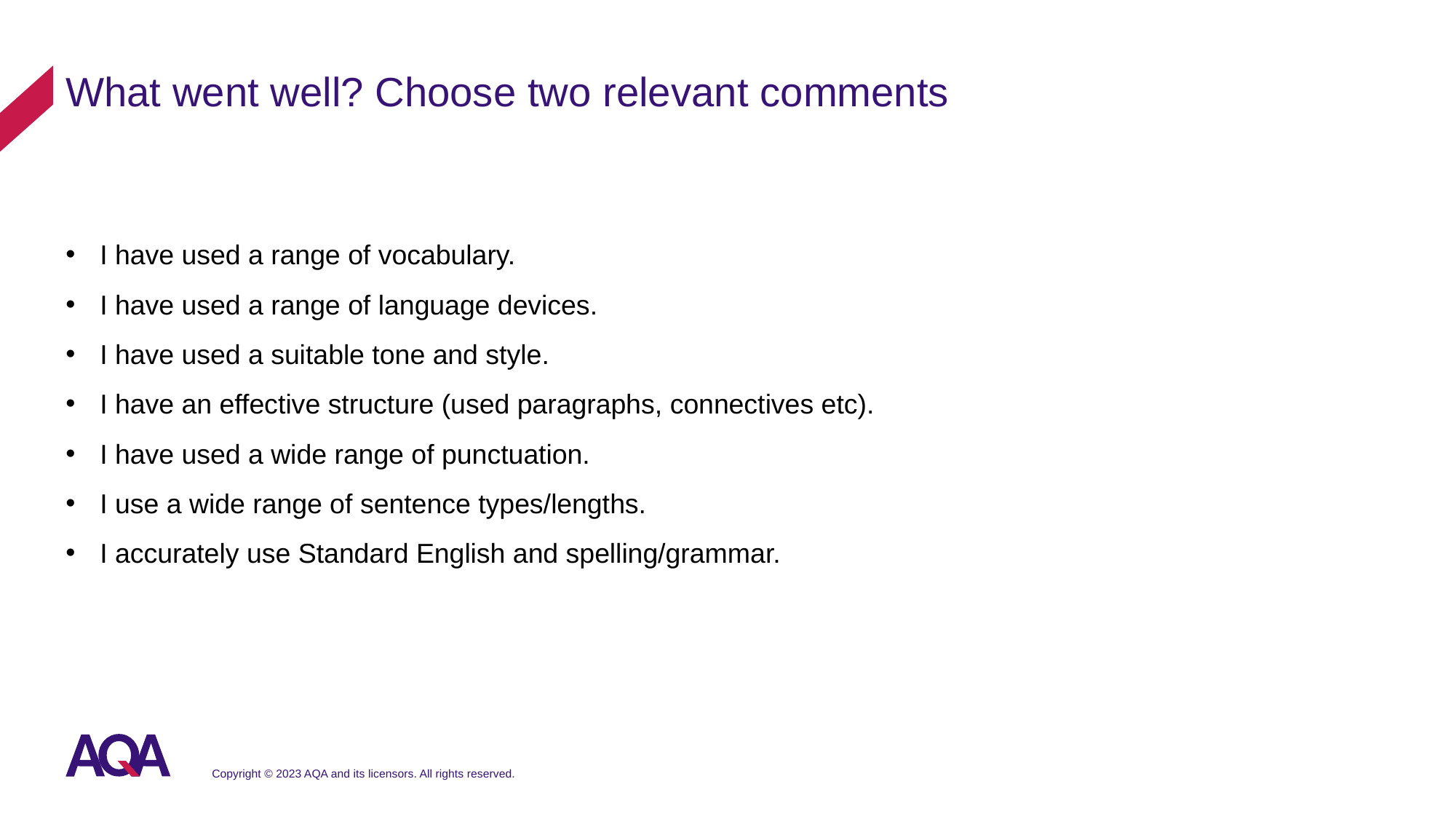

# What went well? Choose two relevant comments
I have used a range of vocabulary.
I have used a range of language devices.
I have used a suitable tone and style.
I have an effective structure (used paragraphs, connectives etc).
I have used a wide range of punctuation.
I use a wide range of sentence types/lengths.
I accurately use Standard English and spelling/grammar.
Copyright © 2023 AQA and its licensors. All rights reserved.